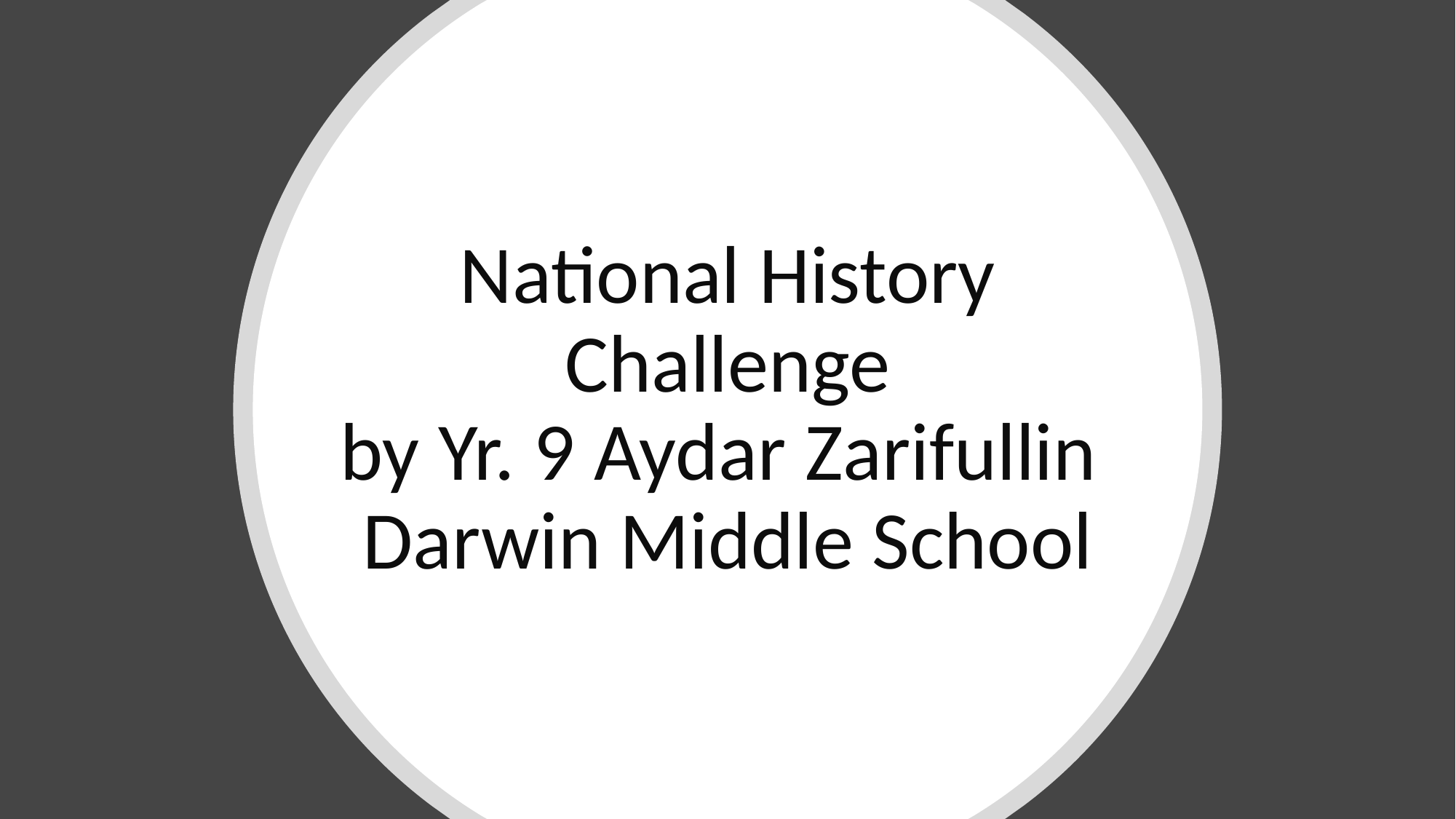

# National History Challenge by Yr. 9 Aydar Zarifullin Darwin Middle School